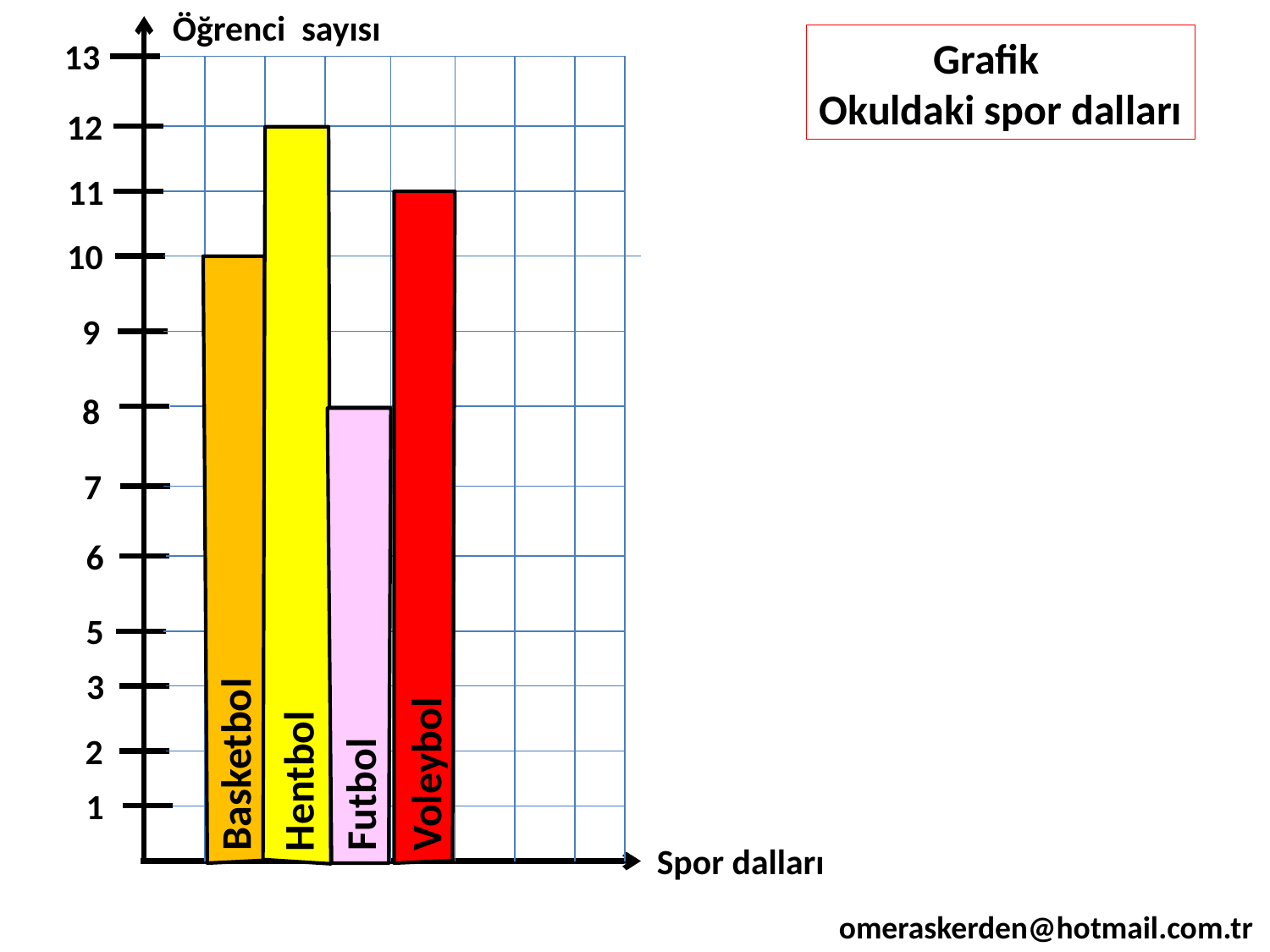

Öğrenci  sayısı
            Grafik
Okuldaki spor dalları
13
12
Hentbol
11
Voleybol
10
Basketbol
9
8
Futbol
7
6
5
3
2
1
Spor dalları
omeraskerden@hotmail.com.tr